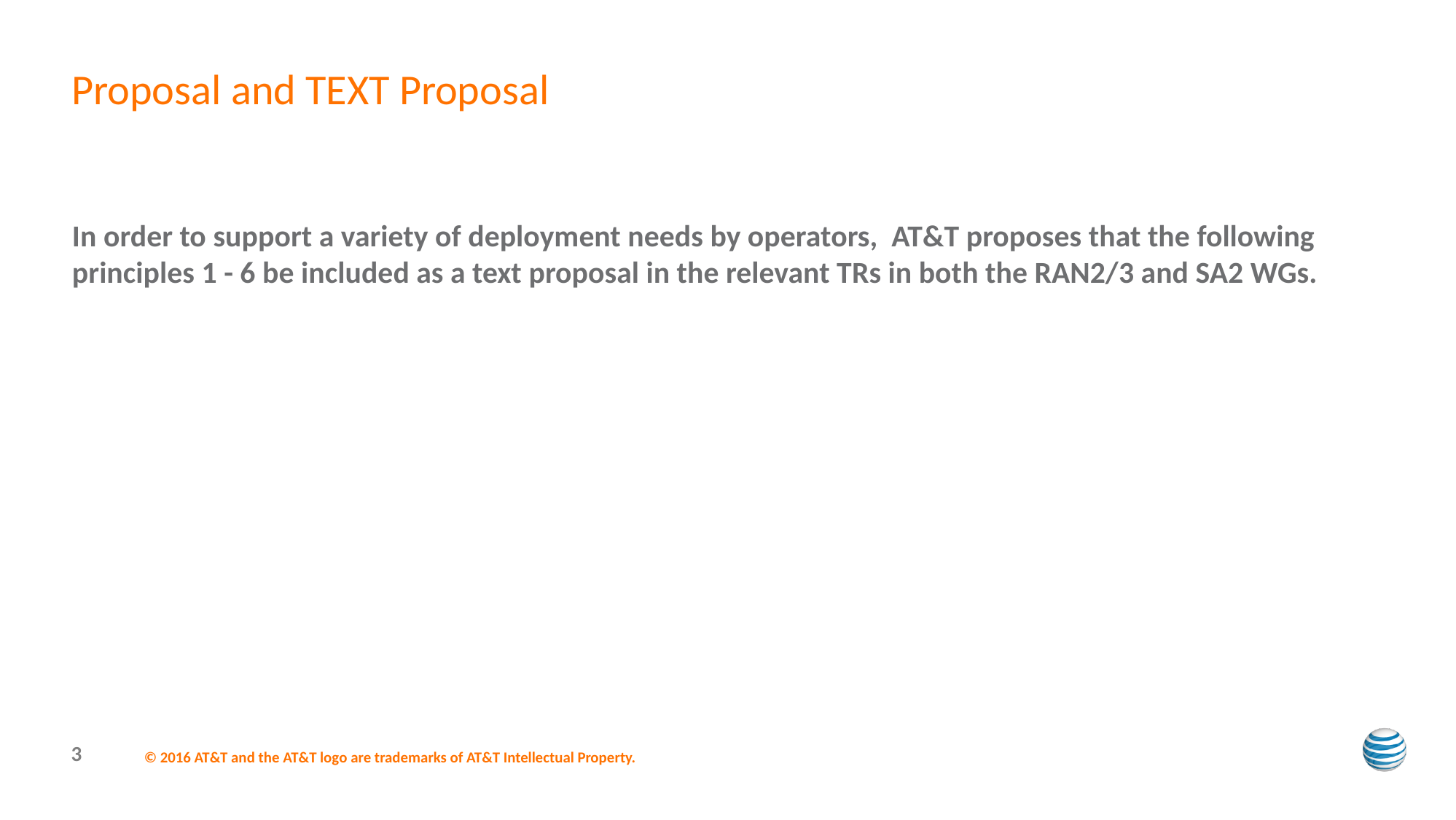

# Proposal and TEXT Proposal
In order to support a variety of deployment needs by operators,  AT&T proposes that the following principles 1 - 6 be included as a text proposal in the relevant TRs in both the RAN2/3 and SA2 WGs.

3
© 2016 AT&T and the AT&T logo are trademarks of AT&T Intellectual Property.